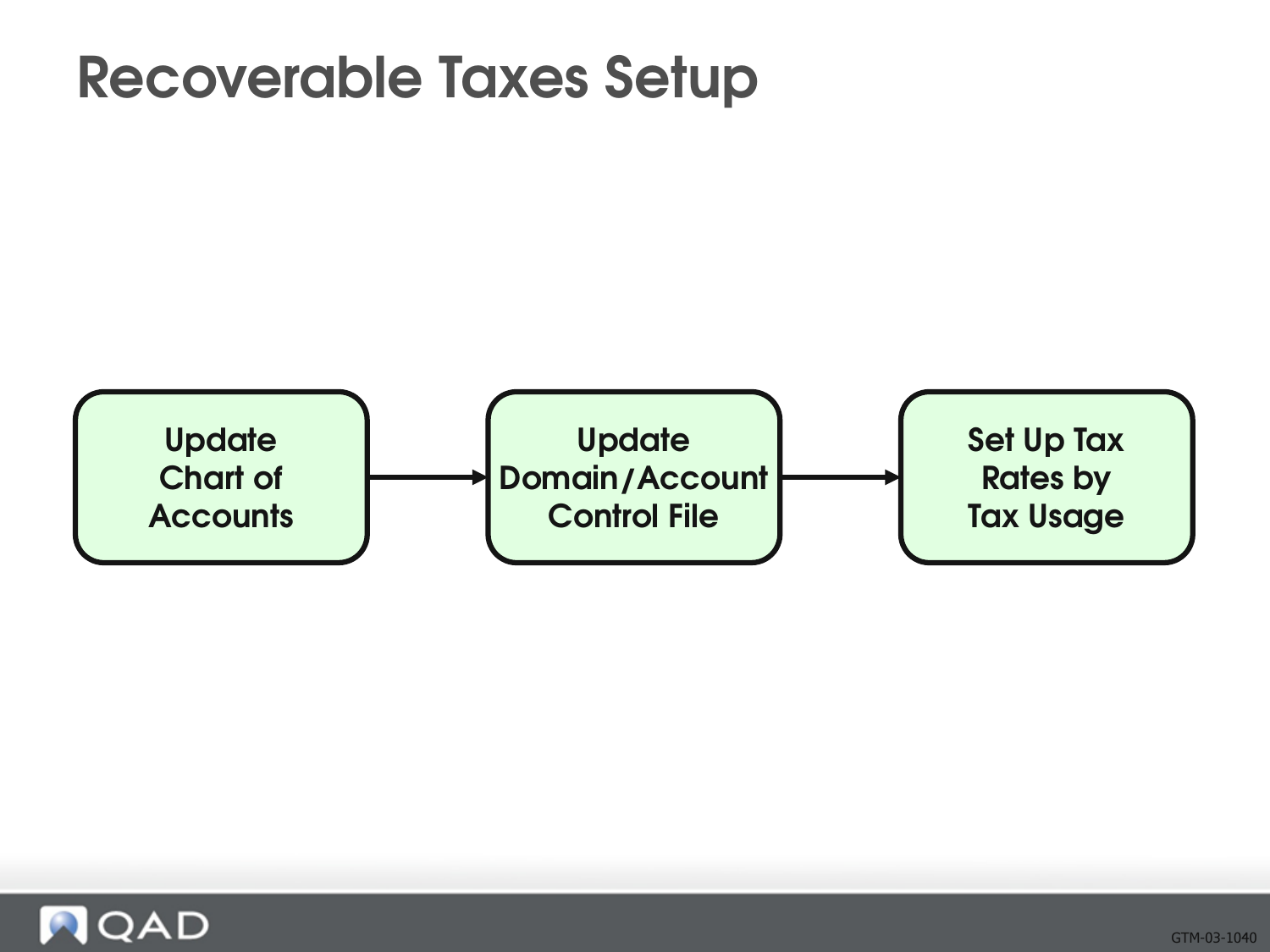

# Recoverable Taxes Setup
Update
Chart of
Accounts
Update
Domain/Account
Control File
Set Up Tax
Rates by
Tax Usage
GTM-03-1040